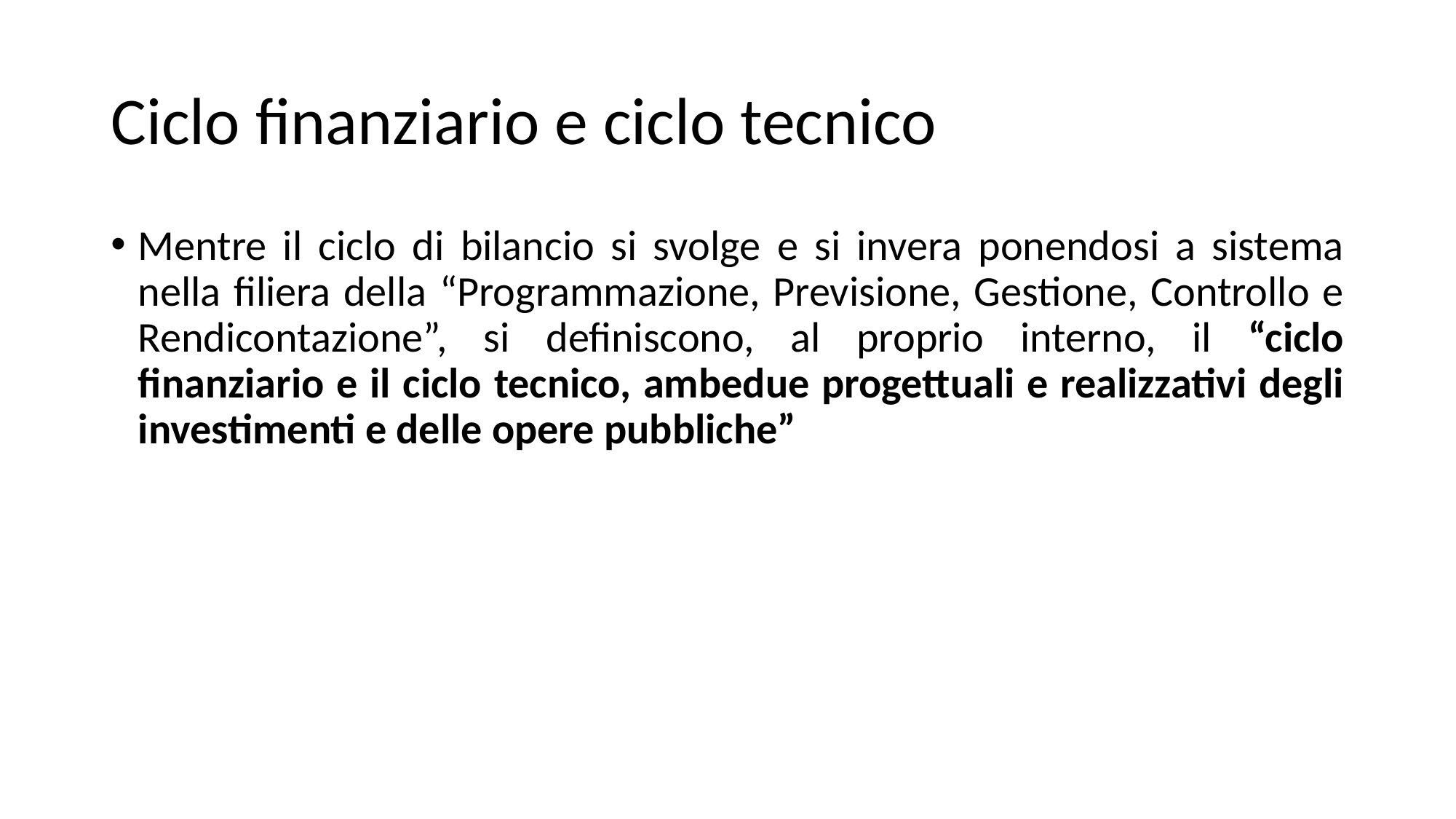

# Ciclo finanziario e ciclo tecnico
Mentre il ciclo di bilancio si svolge e si invera ponendosi a sistema nella filiera della “Programmazione, Previsione, Gestione, Controllo e Rendicontazione”, si definiscono, al proprio interno, il “ciclo finanziario e il ciclo tecnico, ambedue progettuali e realizzativi degli investimenti e delle opere pubbliche”